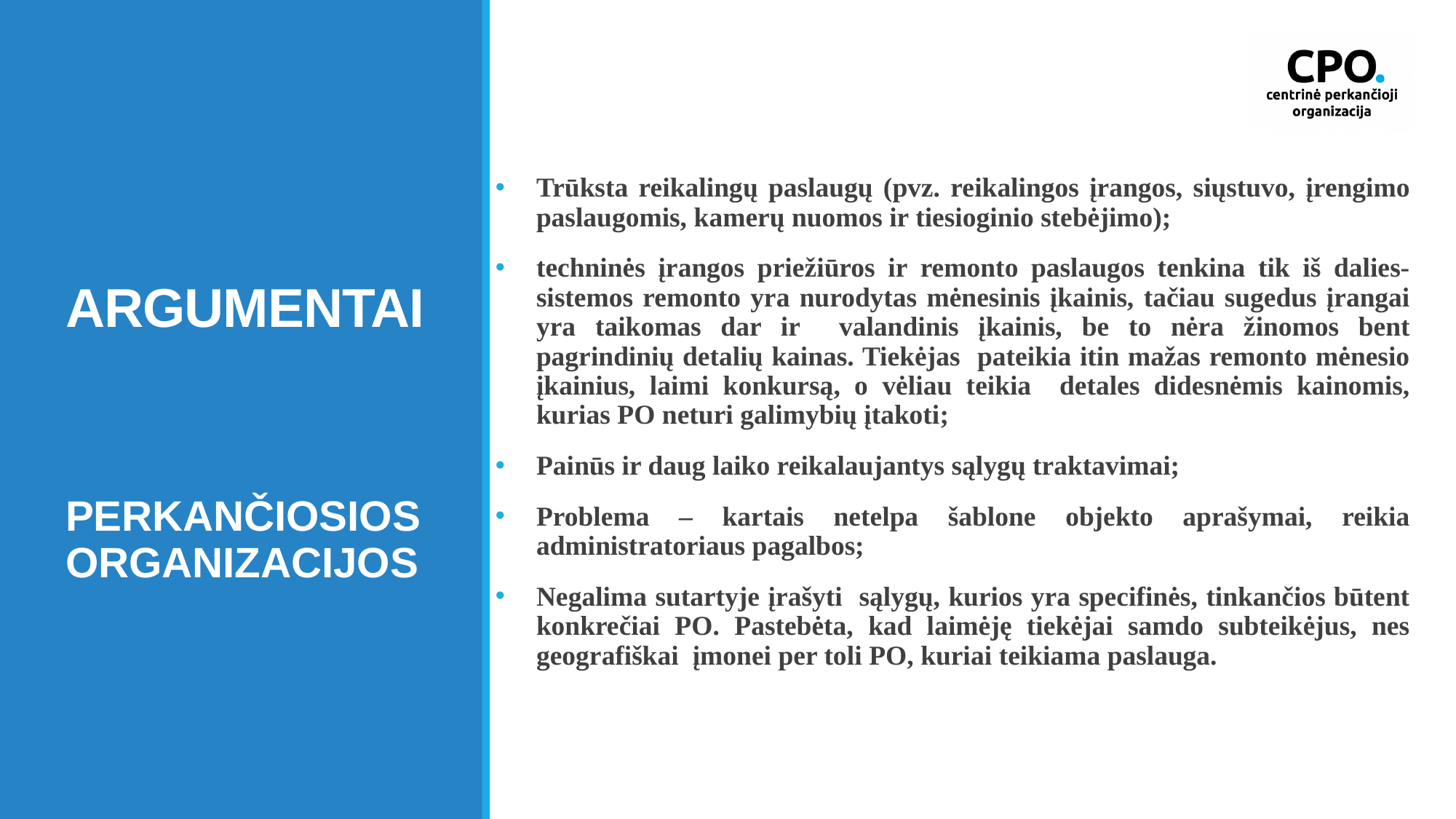

# ARGUMENTAI
Trūksta reikalingų paslaugų (pvz. reikalingos įrangos, siųstuvo, įrengimo paslaugomis, kamerų nuomos ir tiesioginio stebėjimo);
techninės įrangos priežiūros ir remonto paslaugos tenkina tik iš dalies- sistemos remonto yra nurodytas mėnesinis įkainis, tačiau sugedus įrangai yra taikomas dar ir  valandinis įkainis, be to nėra žinomos bent pagrindinių detalių kainas. Tiekėjas  pateikia itin mažas remonto mėnesio įkainius, laimi konkursą, o vėliau teikia  detales didesnėmis kainomis, kurias PO neturi galimybių įtakoti;
Painūs ir daug laiko reikalaujantys sąlygų traktavimai;
Problema – kartais netelpa šablone objekto aprašymai, reikia administratoriaus pagalbos;
Negalima sutartyje įrašyti  sąlygų, kurios yra specifinės, tinkančios būtent konkrečiai PO. Pastebėta, kad laimėję tiekėjai samdo subteikėjus, nes geografiškai  įmonei per toli PO, kuriai teikiama paslauga.

PERKANČIOSIOS ORGANIZACIJOS